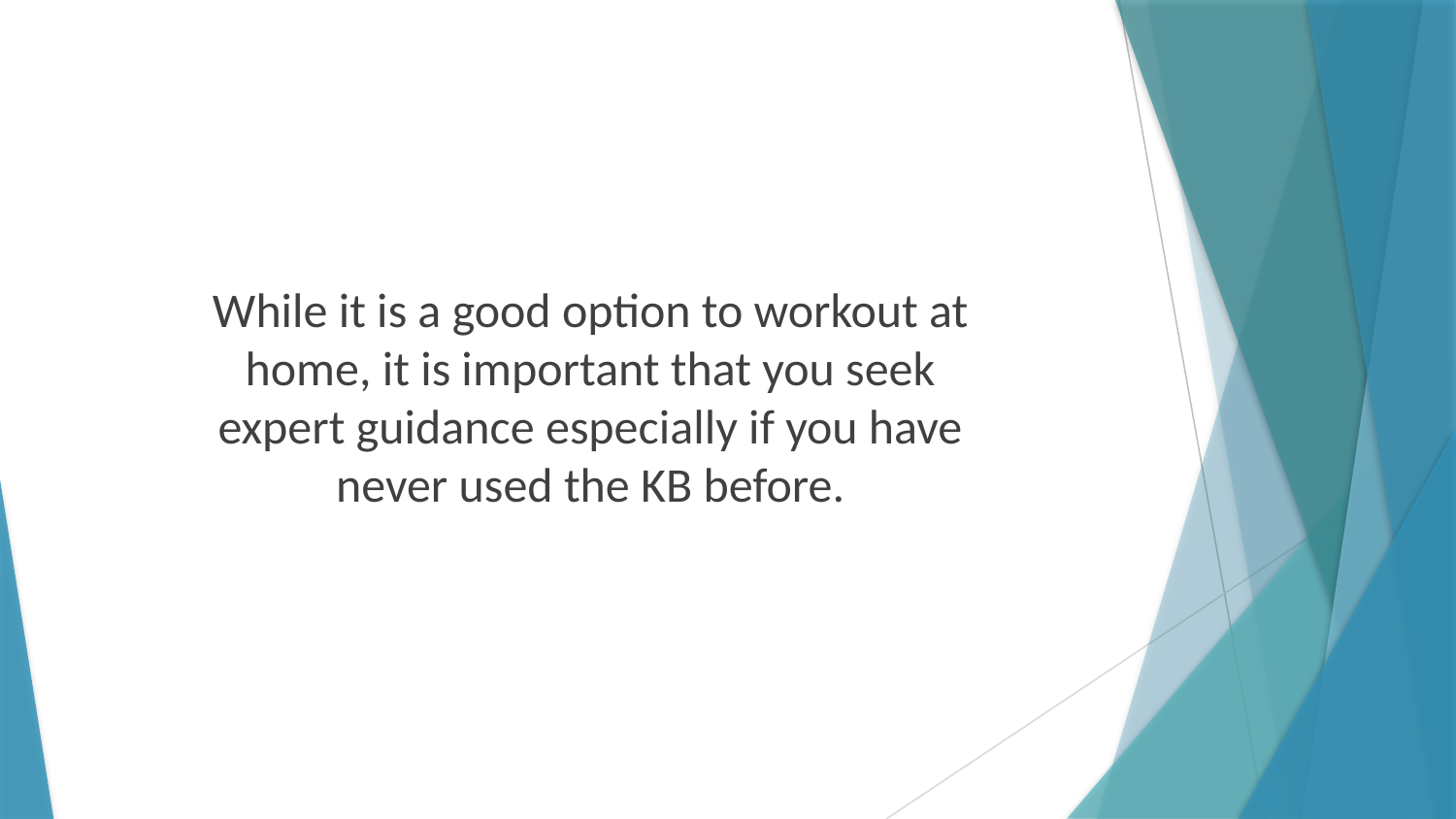

While it is a good option to workout at home, it is important that you seek expert guidance especially if you have never used the KB before.